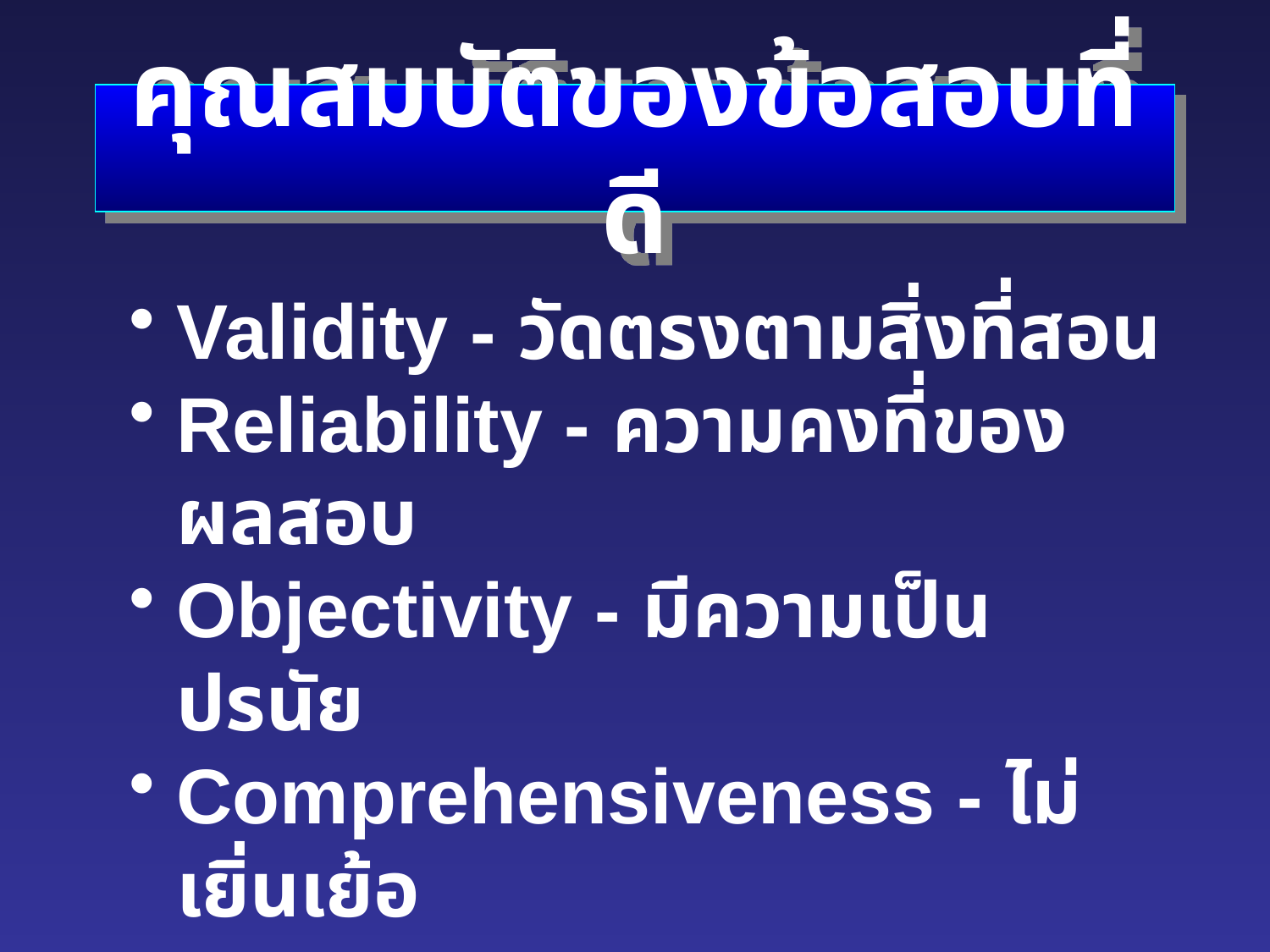

# คุณสมบัติของข้อสอบที่ดี
Validity - วัดตรงตามสิ่งที่สอน
Reliability - ความคงที่ของผลสอบ
Objectivity - มีความเป็นปรนัย
Comprehensiveness - ไม่เยิ่นเย้อ
Good level of difficulty
Good discrimination power